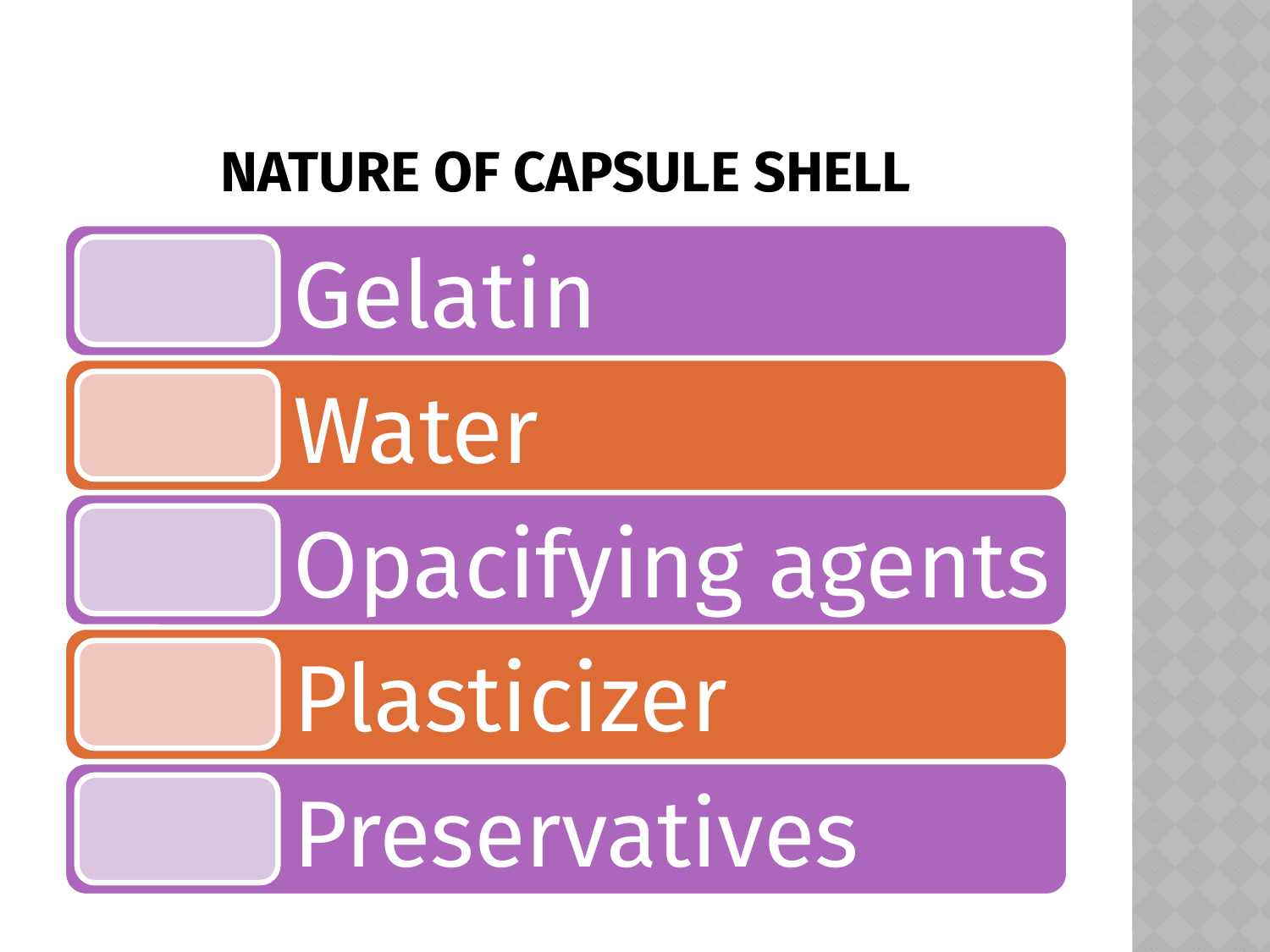

# NATURE OF CAPSULE SHELL
Gelatin
Water
Opacifying agents
Plasticizer
Preservatives